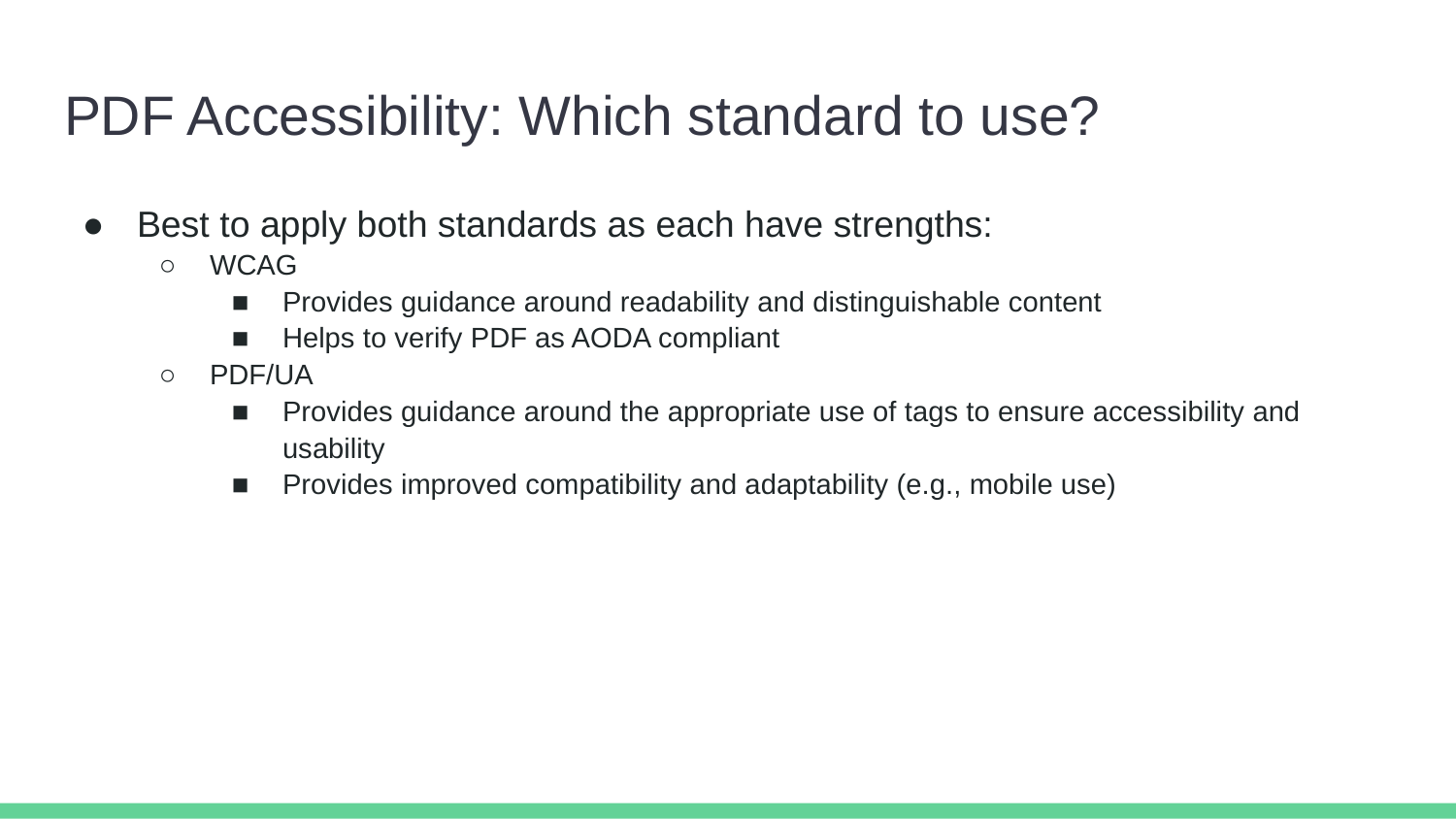

# PDF Accessibility: Which standard to use?
Best to apply both standards as each have strengths:
WCAG
Provides guidance around readability and distinguishable content
Helps to verify PDF as AODA compliant
PDF/UA
Provides guidance around the appropriate use of tags to ensure accessibility and usability
Provides improved compatibility and adaptability (e.g., mobile use)